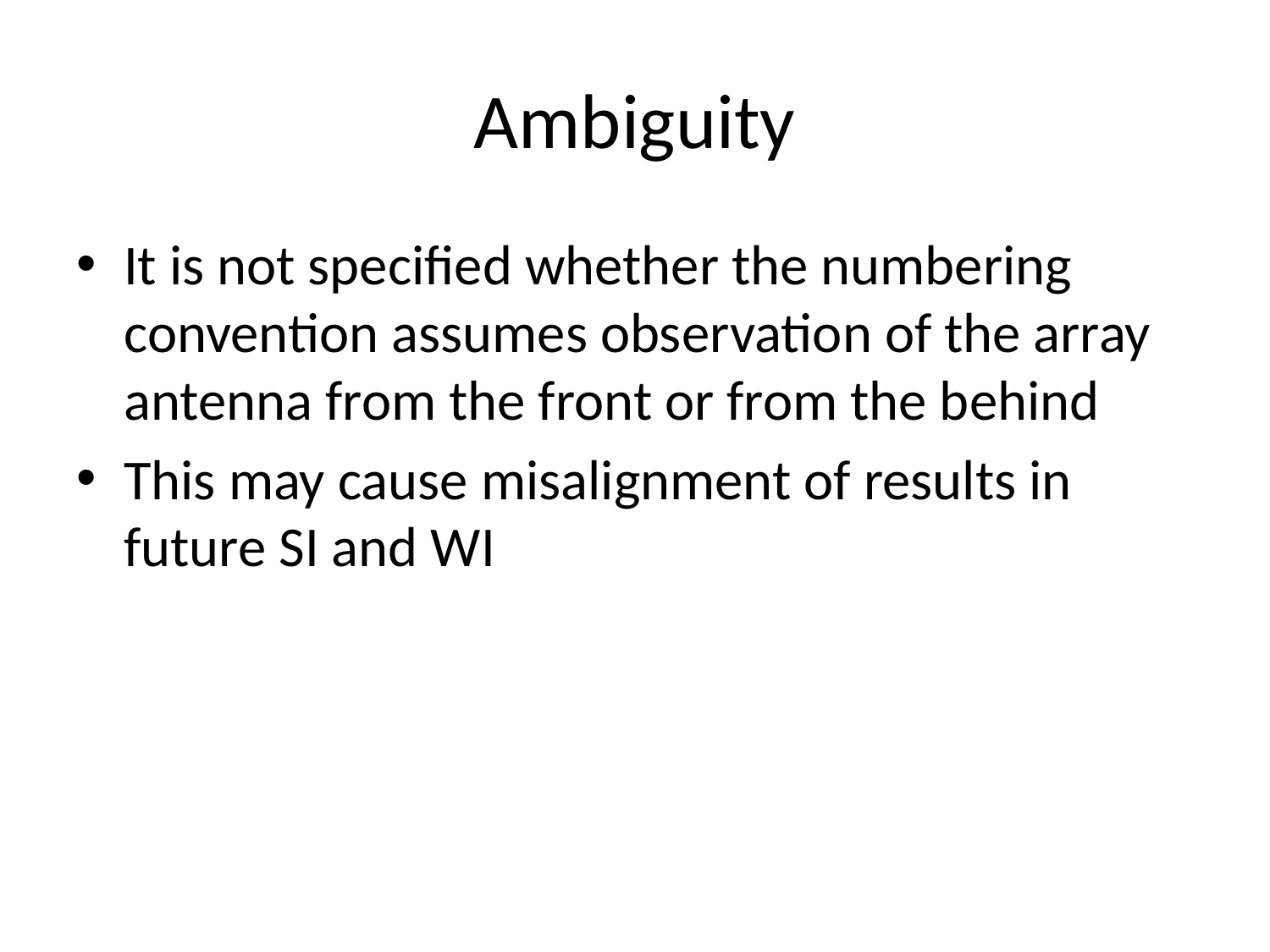

# Ambiguity
It is not specified whether the numbering convention assumes observation of the array antenna from the front or from the behind
This may cause misalignment of results in future SI and WI